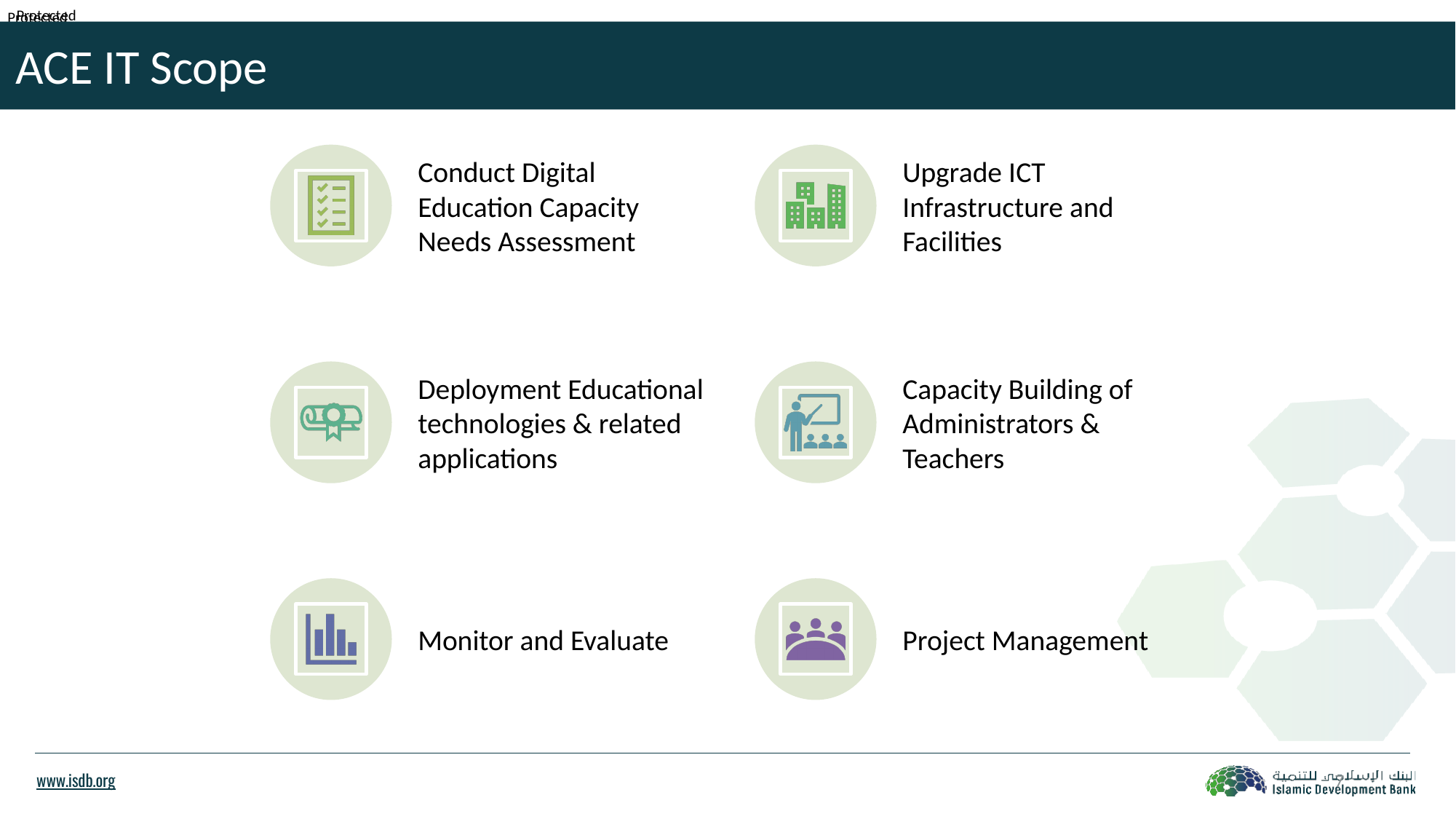

Protected

# ACE IT Scope
Conduct Digital Education Capacity Needs Assessment
Upgrade ICT Infrastructure and Facilities
Deployment Educational technologies & related applications
Capacity Building of Administrators & Teachers
Monitor and Evaluate
Project Management

7
www.isdb.org